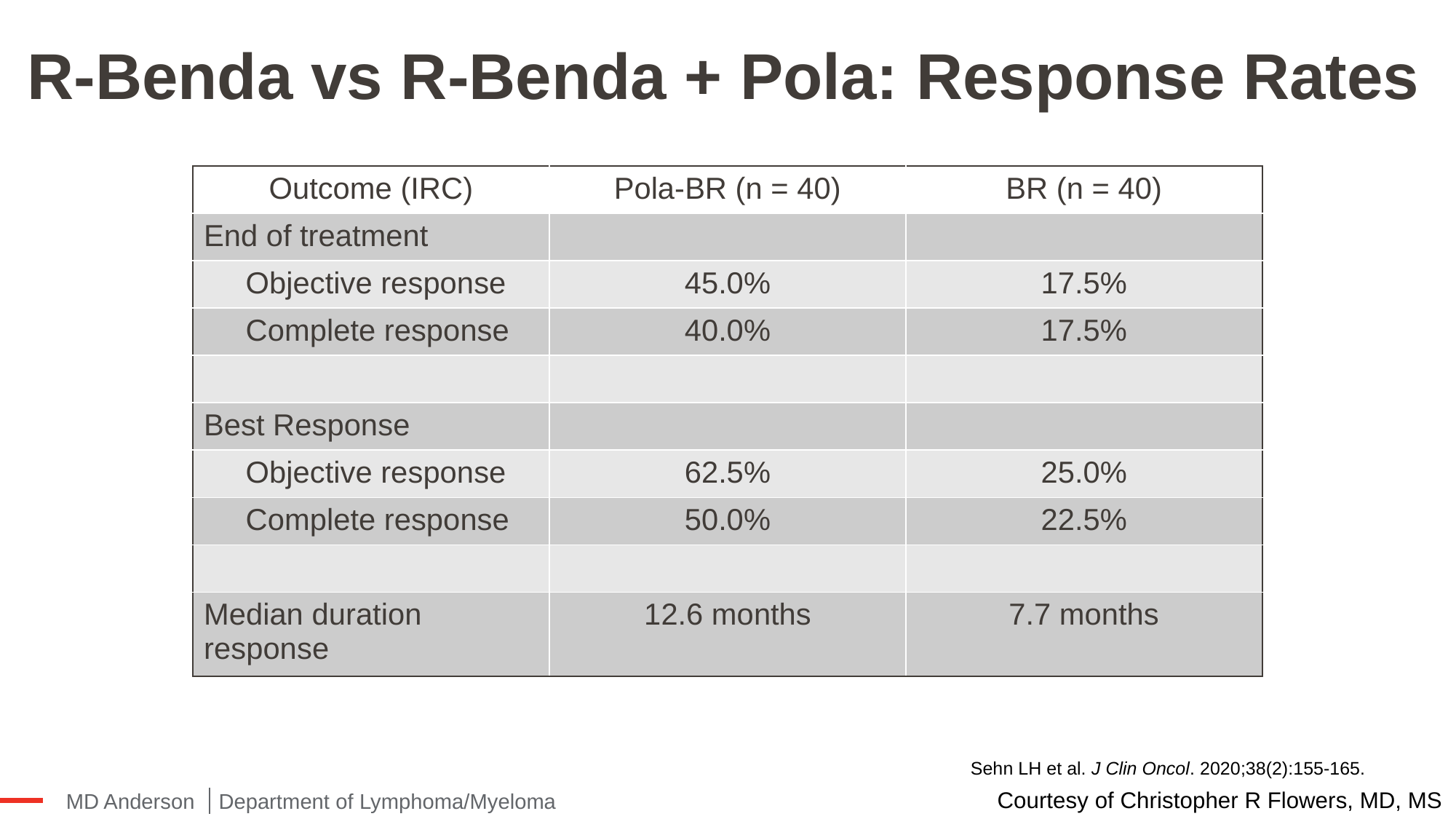

# R-Benda vs R-Benda + Pola: Response Rates
| Outcome (IRC) | Pola-BR (n = 40) | BR (n = 40) |
| --- | --- | --- |
| End of treatment |  |  |
| Objective response | 45.0% | 17.5% |
| Complete response | 40.0% | 17.5% |
|  |  |  |
| Best Response |  |  |
| Objective response | 62.5% | 25.0% |
| Complete response | 50.0% | 22.5% |
|  |  |  |
| Median duration response | 12.6 months | 7.7 months |
Sehn LH et al. J Clin Oncol. 2020;38(2):155-165.
Courtesy of Christopher R Flowers, MD, MS